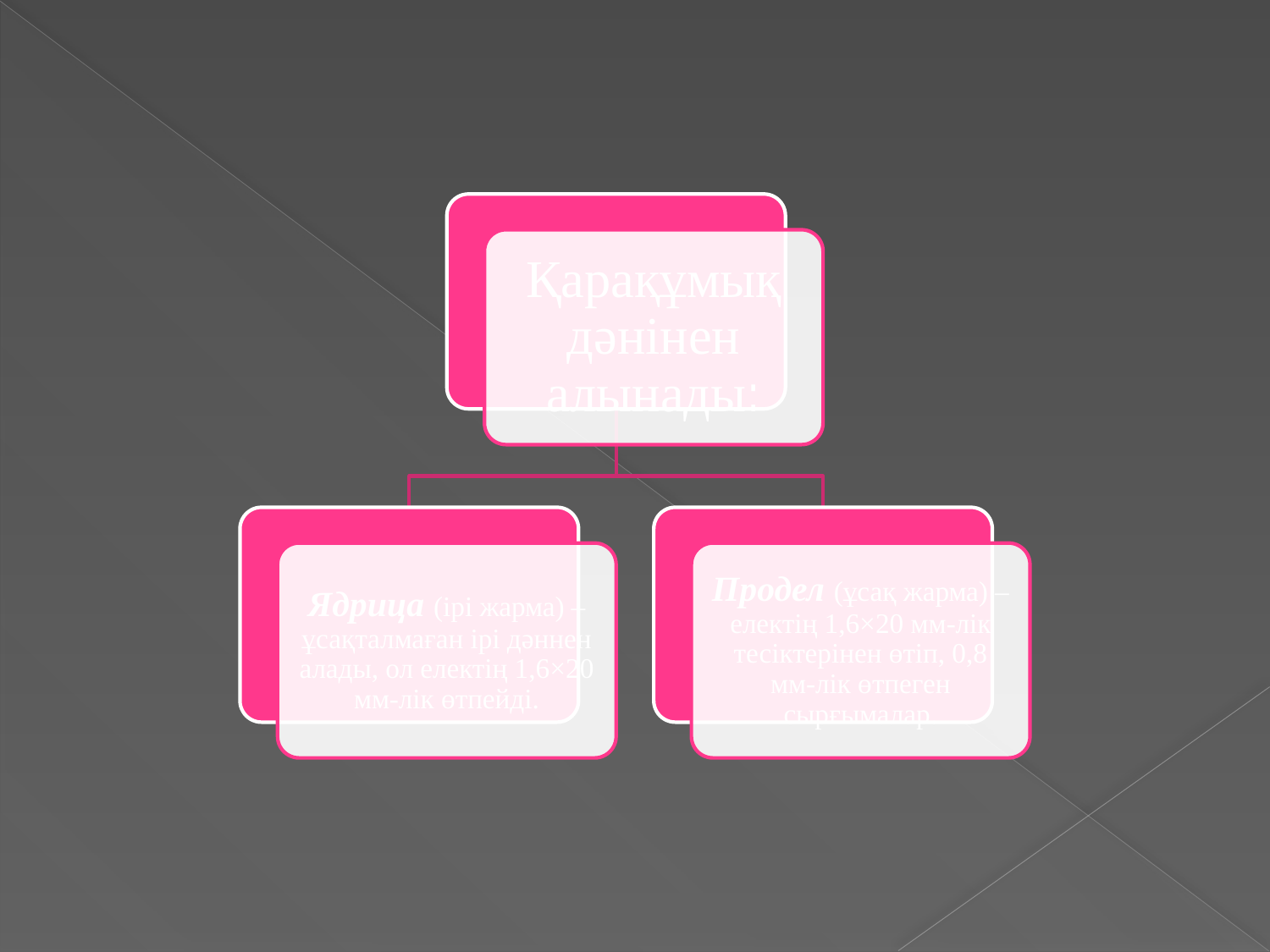

Қарақұмық дәнінен алынады:
Ядрица (ірі жарма) – ұсақталмаған ірі дәннен алады, ол електің 1,6×20 мм-лік өтпейді.
Продел (ұсақ жарма) – електің 1,6×20 мм-лік тесіктерінен өтіп, 0,8 мм-лік өтпеген сырғымалар.